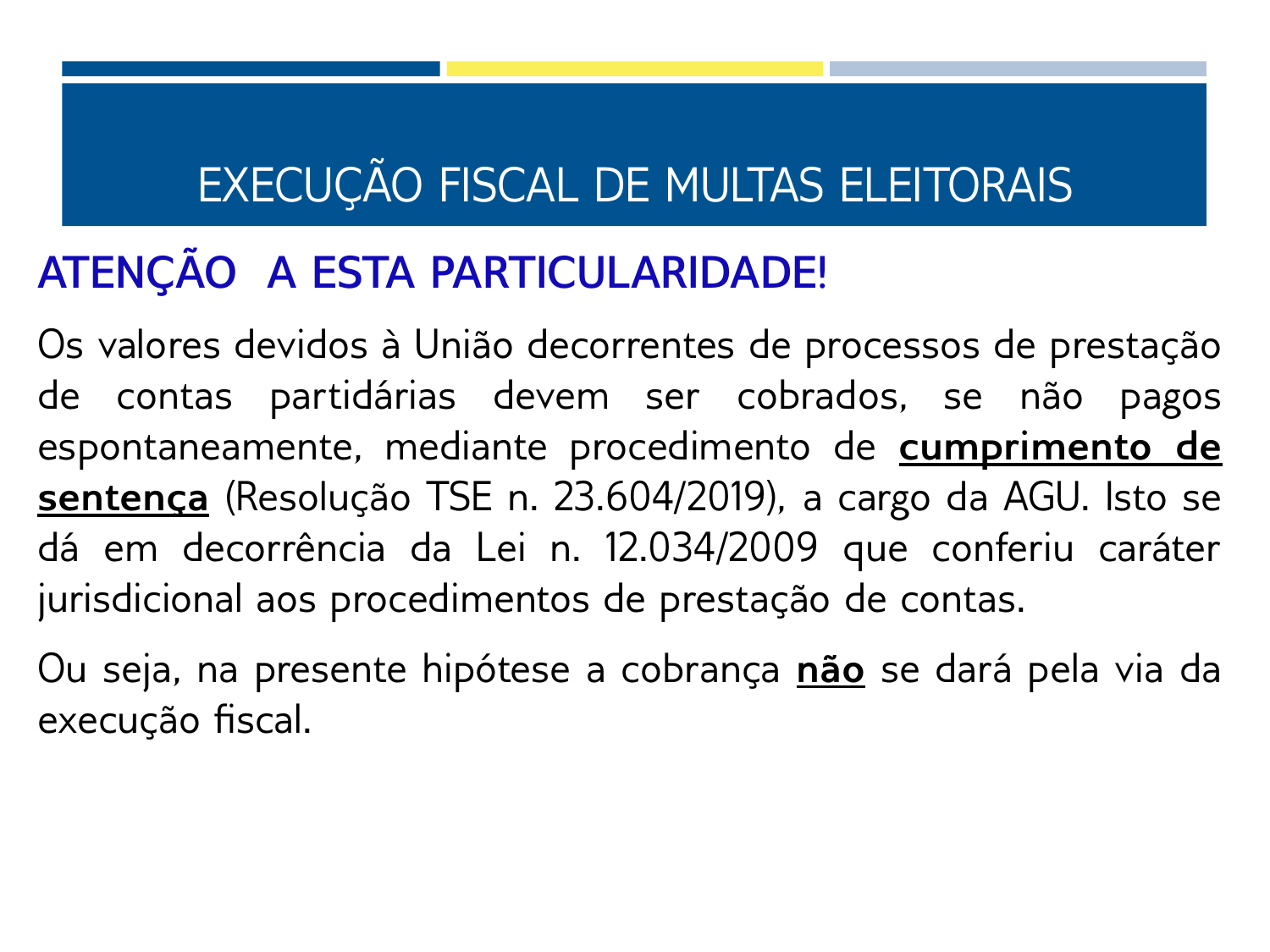

# EXECUÇÃO FISCAL DE MULTAS ELEITORAIS
ATENÇÃO  A ESTA PARTICULARIDADE!
Os valores devidos à União decorrentes de processos de prestação de contas partidárias devem ser cobrados, se não pagos espontaneamente, mediante procedimento de cumprimento de sentença (Resolução TSE n. 23.604/2019), a cargo da AGU. Isto se dá em decorrência da Lei n. 12.034/2009 que conferiu caráter jurisdicional aos procedimentos de prestação de contas.
Ou seja, na presente hipótese a cobrança não se dará pela via da execução fiscal.